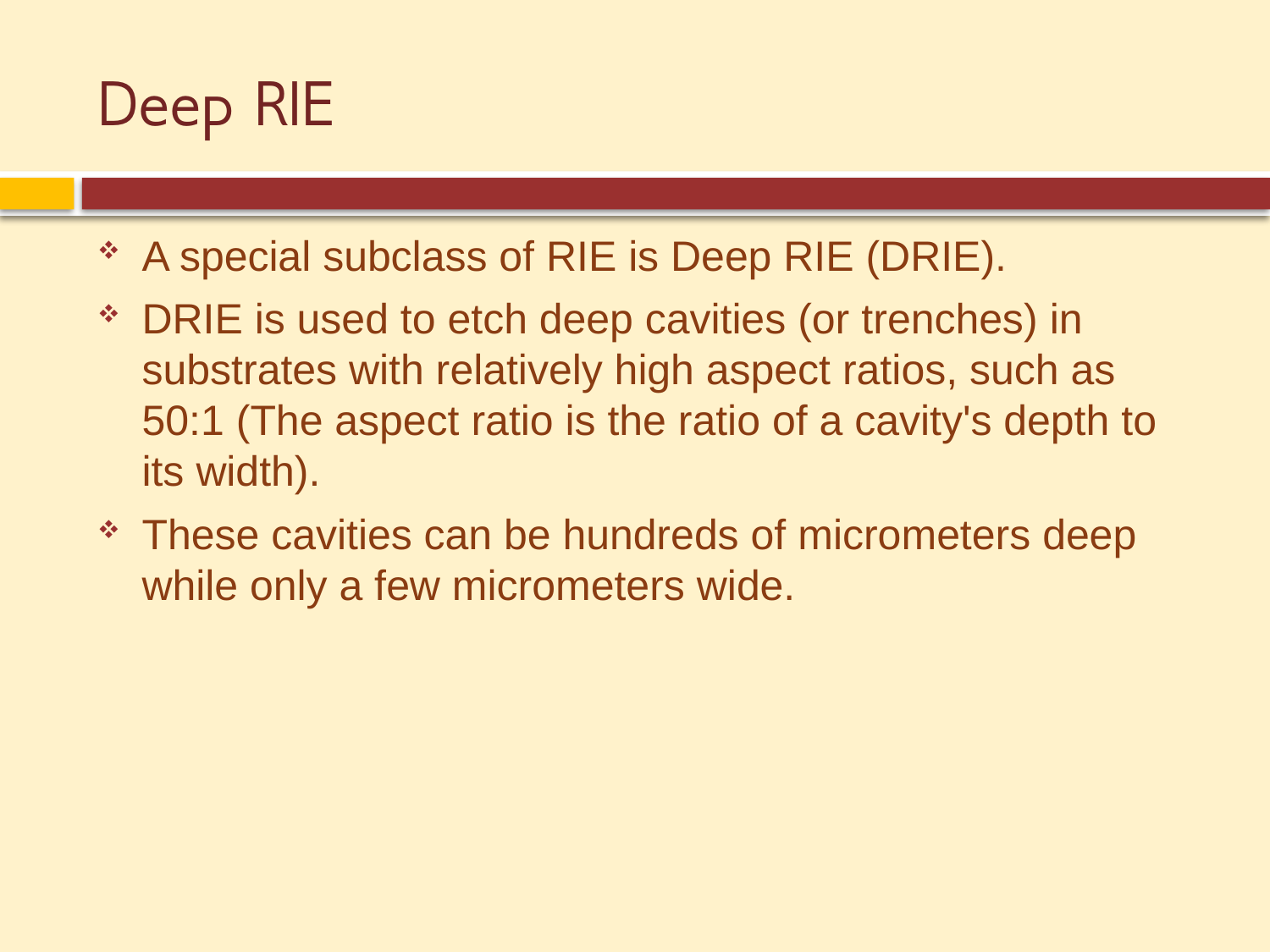

# Deep RIE
A special subclass of RIE is Deep RIE (DRIE).
DRIE is used to etch deep cavities (or trenches) in substrates with relatively high aspect ratios, such as 50:1 (The aspect ratio is the ratio of a cavity's depth to its width).
These cavities can be hundreds of micrometers deep while only a few micrometers wide.